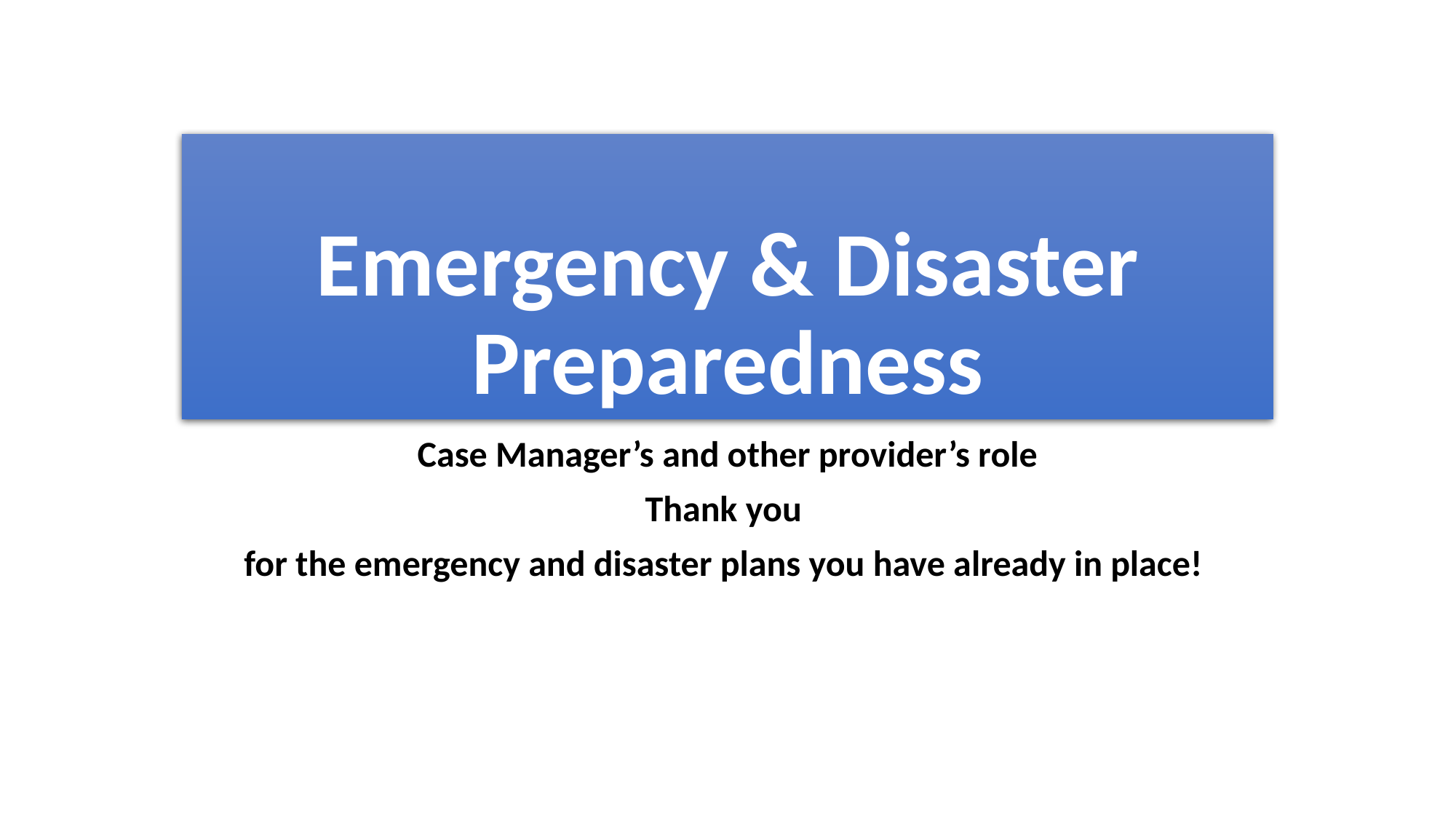

# Emergency & Disaster Preparedness
Case Manager’s and other provider’s role
Thank you
for the emergency and disaster plans you have already in place!